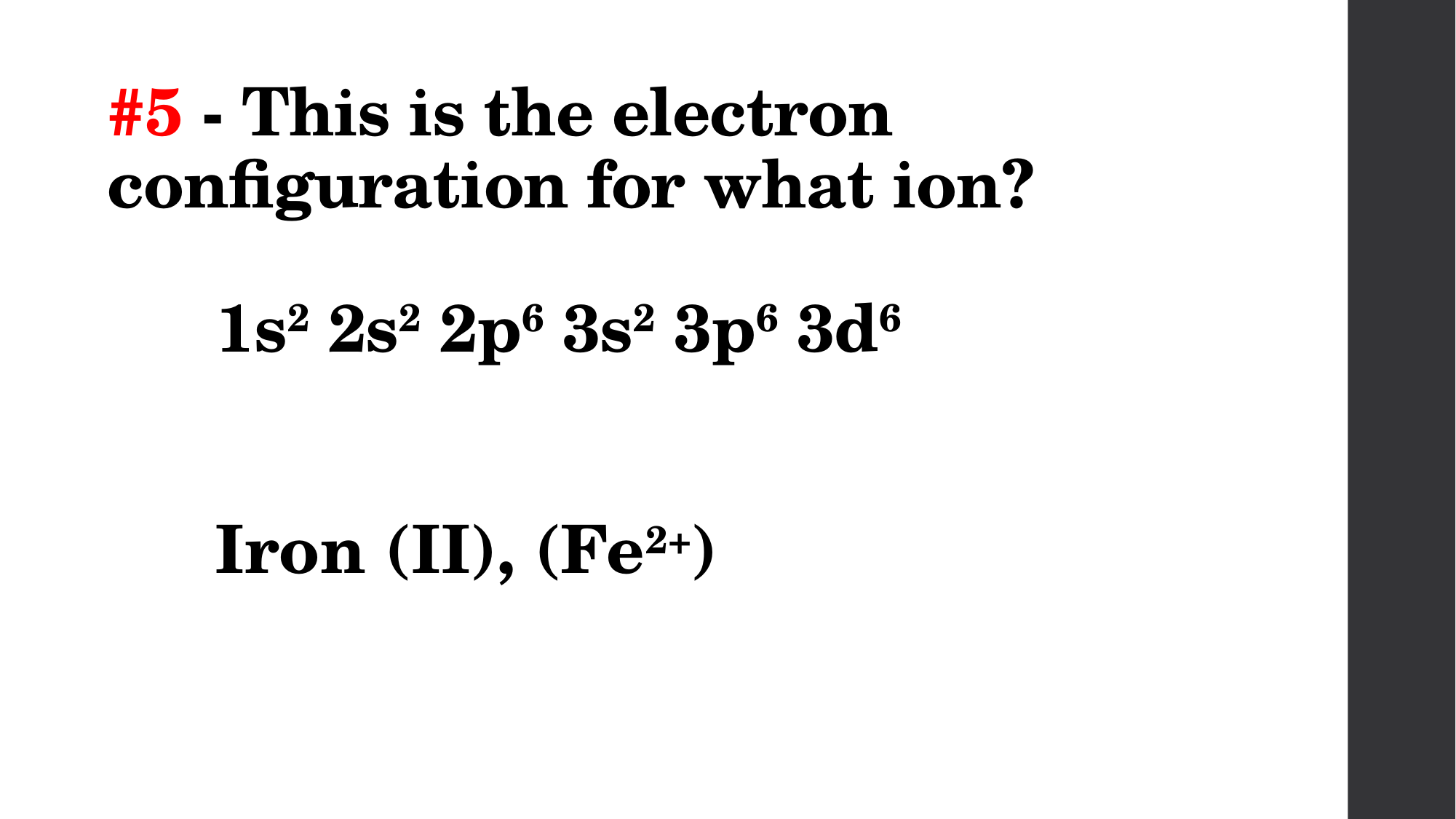

# #5 - This is the electron configuration for what ion? 1s2 2s2 2p6 3s2 3p6 3d6
Iron (II), (Fe2+)